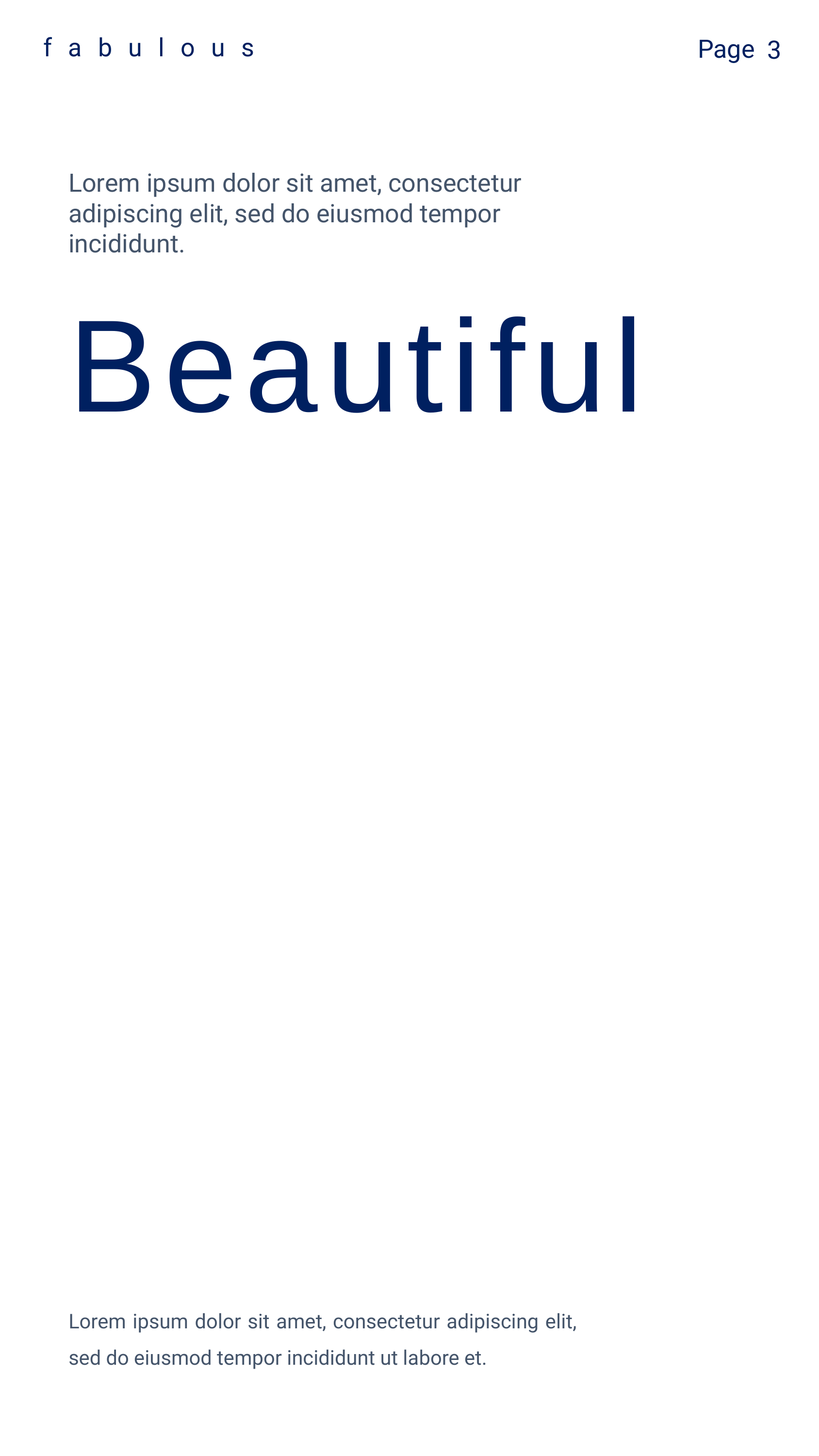

Lorem ipsum dolor sit amet, consectetur adipiscing elit, sed do eiusmod tempor incididunt.
Beautiful

Lorem ipsum dolor sit amet, consectetur adipiscing elit, sed do eiusmod tempor incididunt ut labore et.